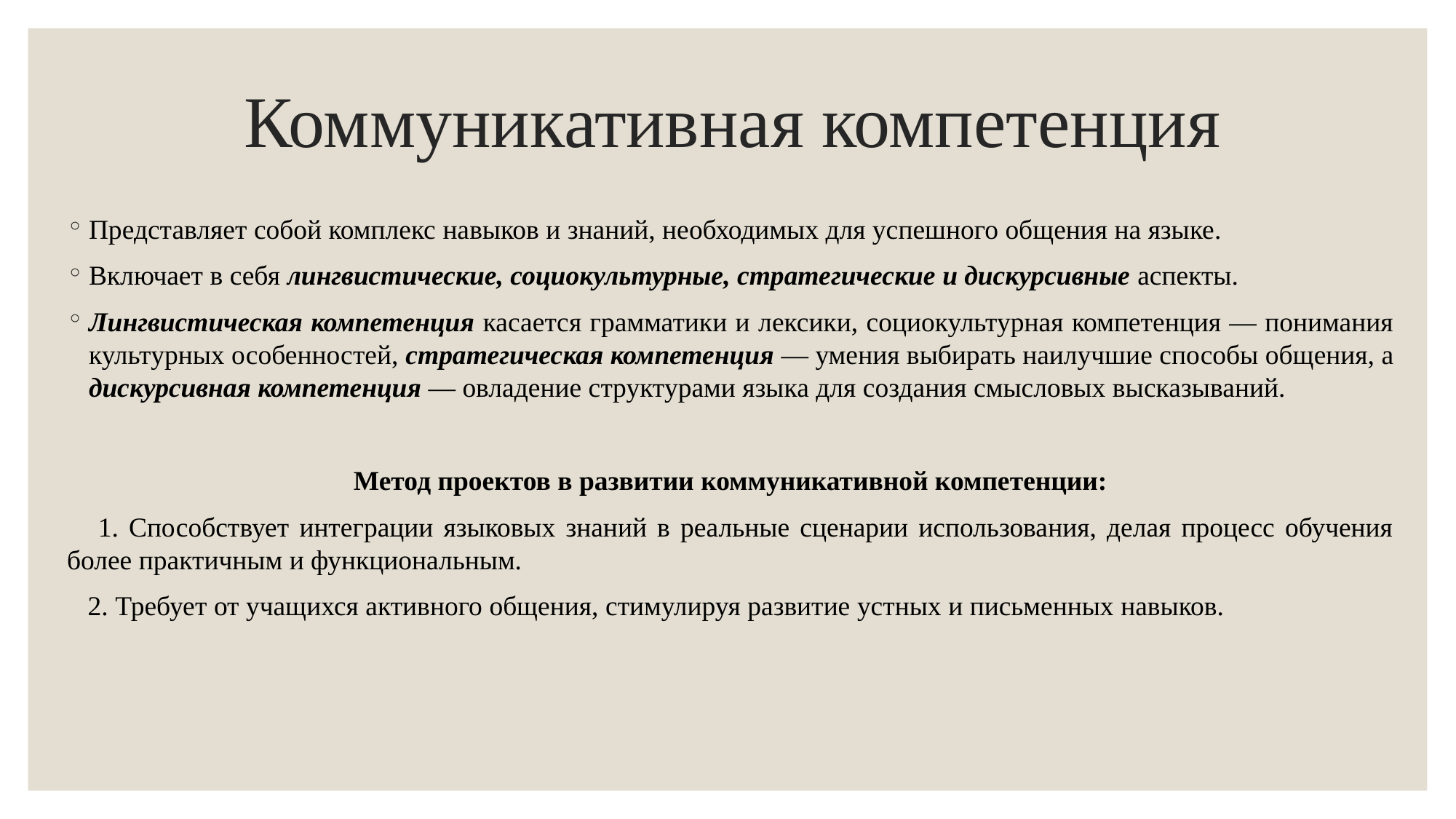

# Коммуникативная компетенция
Представляет собой комплекс навыков и знаний, необходимых для успешного общения на языке.
Включает в себя лингвистические, социокультурные, стратегические и дискурсивные аспекты.
Лингвистическая компетенция касается грамматики и лексики, социокультурная компетенция — понимания культурных особенностей, стратегическая компетенция — умения выбирать наилучшие способы общения, а дискурсивная компетенция — овладение структурами языка для создания смысловых высказываний.

Метод проектов в развитии коммуникативной компетенции:
   1. Способствует интеграции языковых знаний в реальные сценарии использования, делая процесс обучения более практичным и функциональным.
   2. Требует от учащихся активного общения, стимулируя развитие устных и письменных навыков.